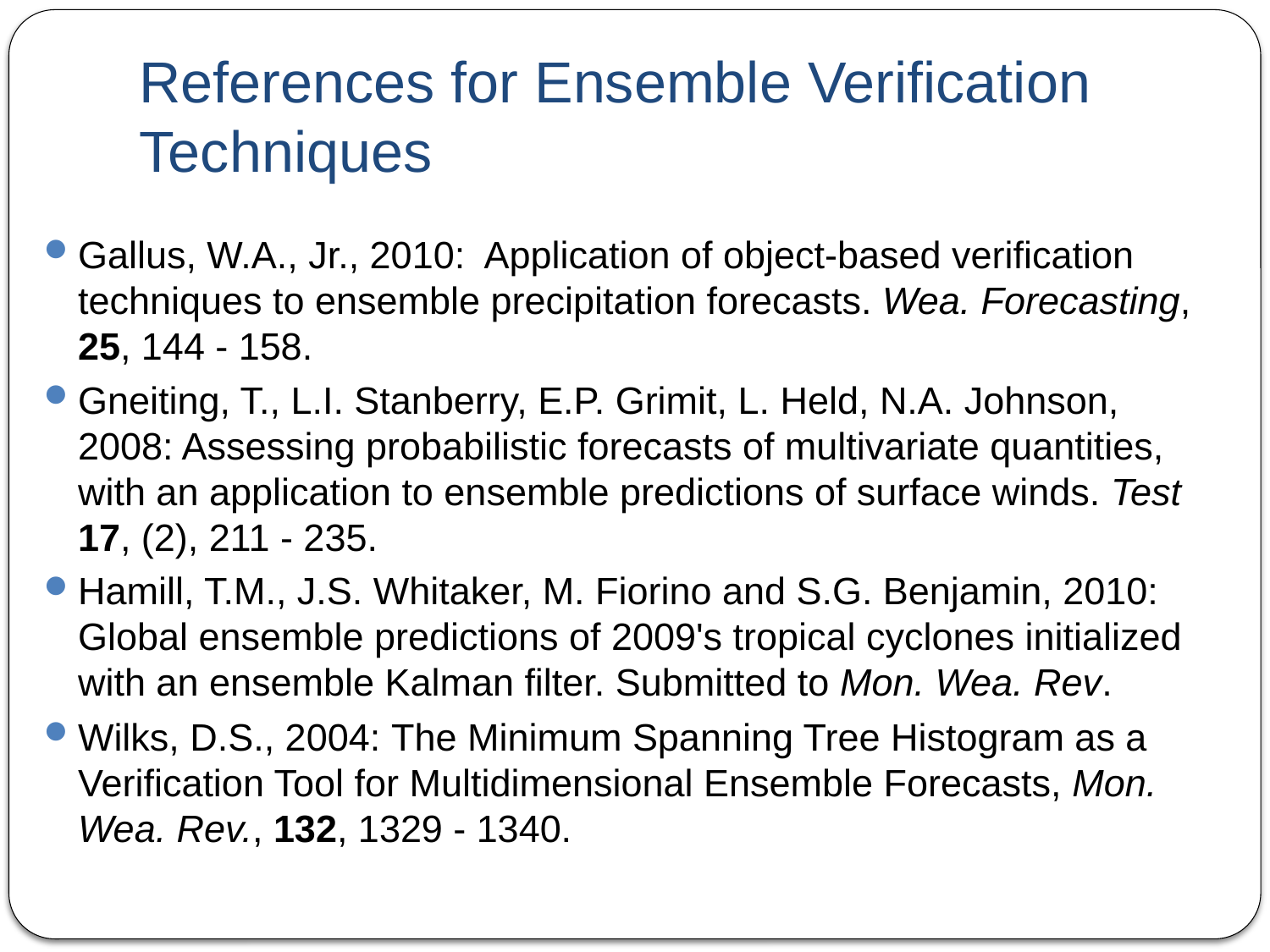

# References for Ensemble Verification Techniques
Gallus, W.A., Jr., 2010:  Application of object-based verification techniques to ensemble precipitation forecasts. Wea. Forecasting, 25, 144 - 158.
Gneiting, T., L.I. Stanberry, E.P. Grimit, L. Held, N.A. Johnson, 2008: Assessing probabilistic forecasts of multivariate quantities, with an application to ensemble predictions of surface winds. Test 17, (2), 211 - 235.
Hamill, T.M., J.S. Whitaker, M. Fiorino and S.G. Benjamin, 2010: Global ensemble predictions of 2009's tropical cyclones initialized with an ensemble Kalman filter. Submitted to Mon. Wea. Rev.
Wilks, D.S., 2004: The Minimum Spanning Tree Histogram as a Verification Tool for Multidimensional Ensemble Forecasts, Mon. Wea. Rev., 132, 1329 - 1340.